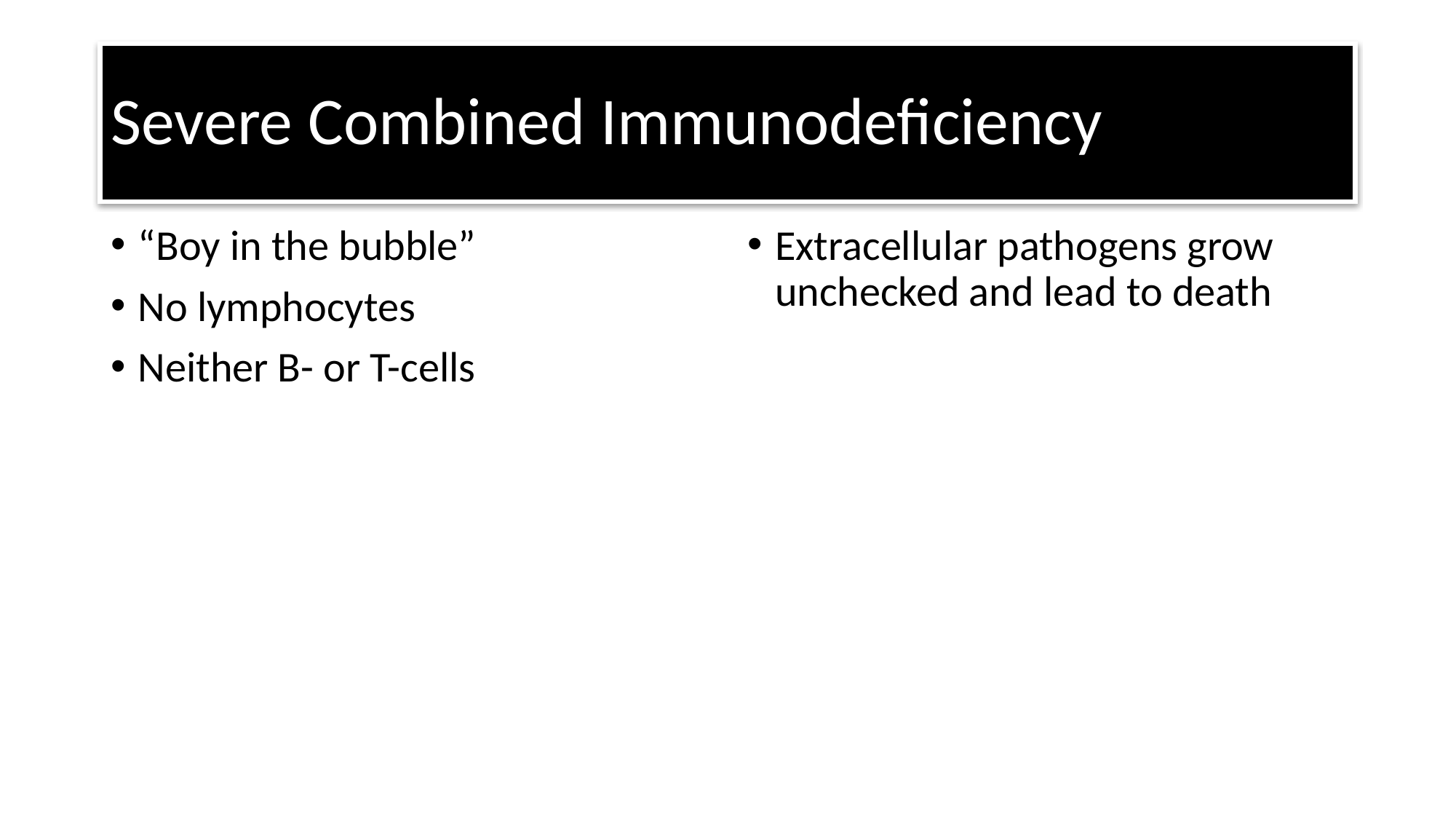

# Severe Combined Immunodeficiency
“Boy in the bubble”
No lymphocytes
Neither B- or T-cells
Extracellular pathogens grow unchecked and lead to death